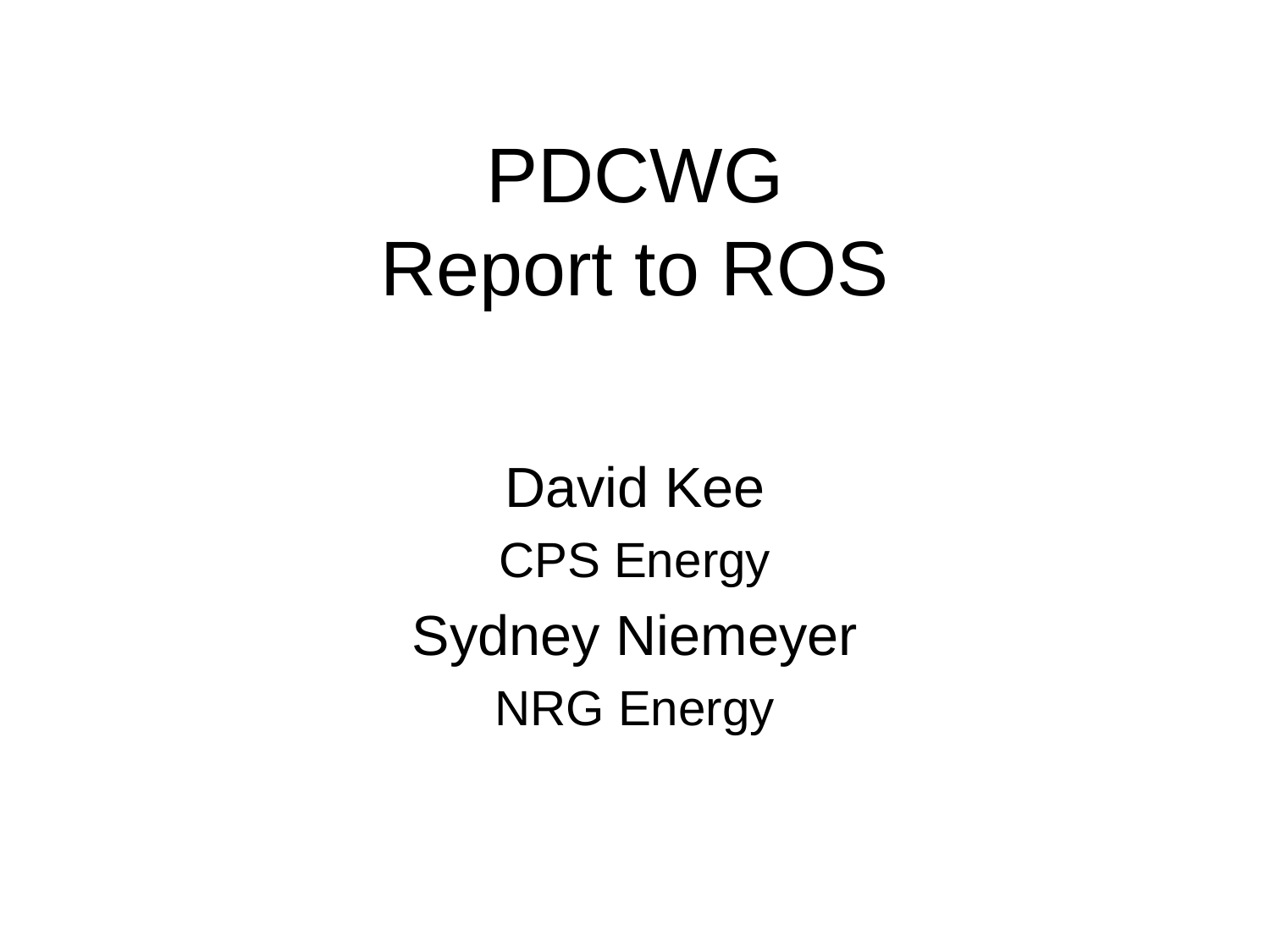

# PDCWG Report to ROS
David Kee
CPS Energy
Sydney Niemeyer
NRG Energy